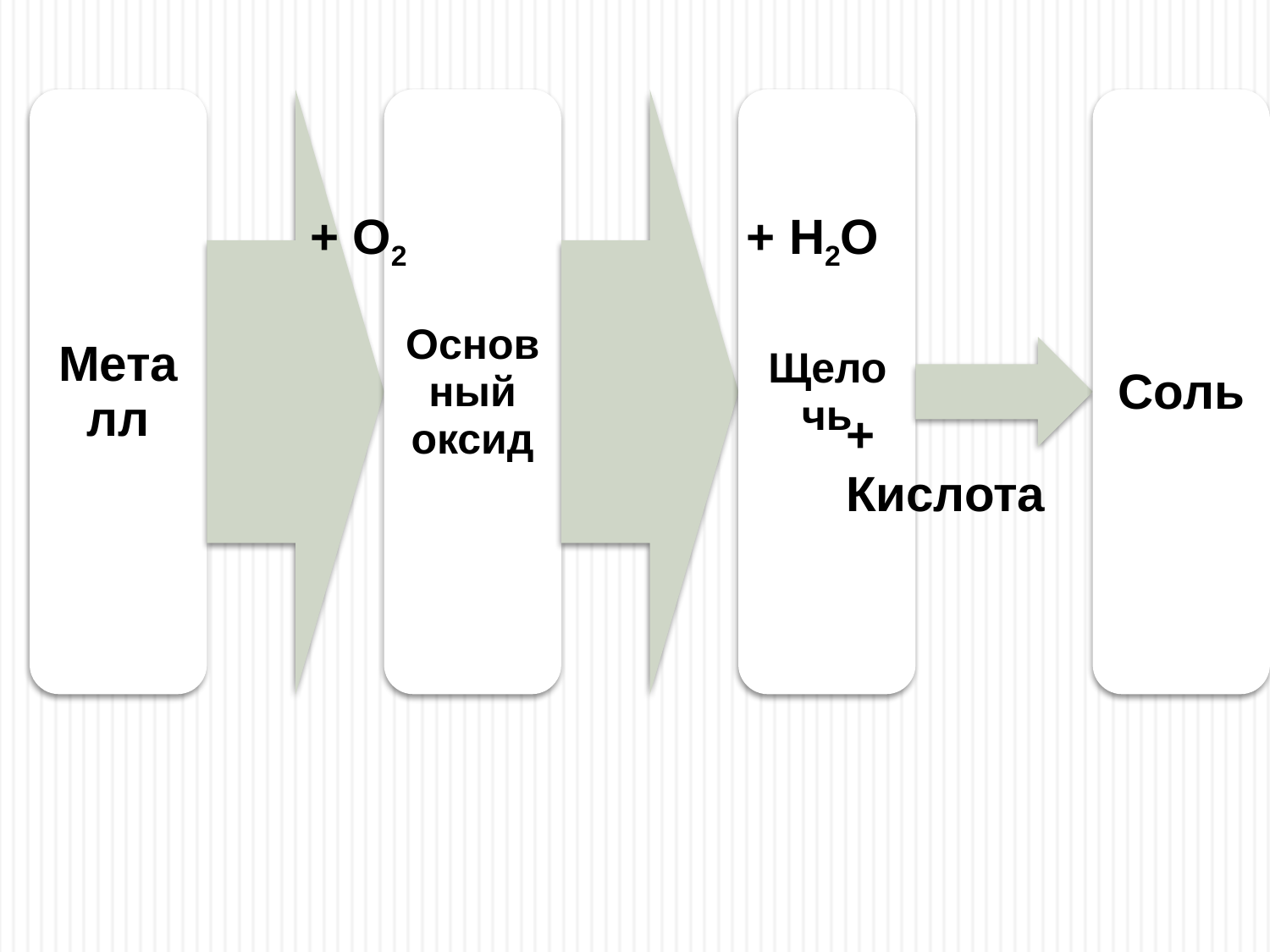

Металл
Основный оксид
Щелочь
Соль
+ O2
+ H2O
+ Кислота